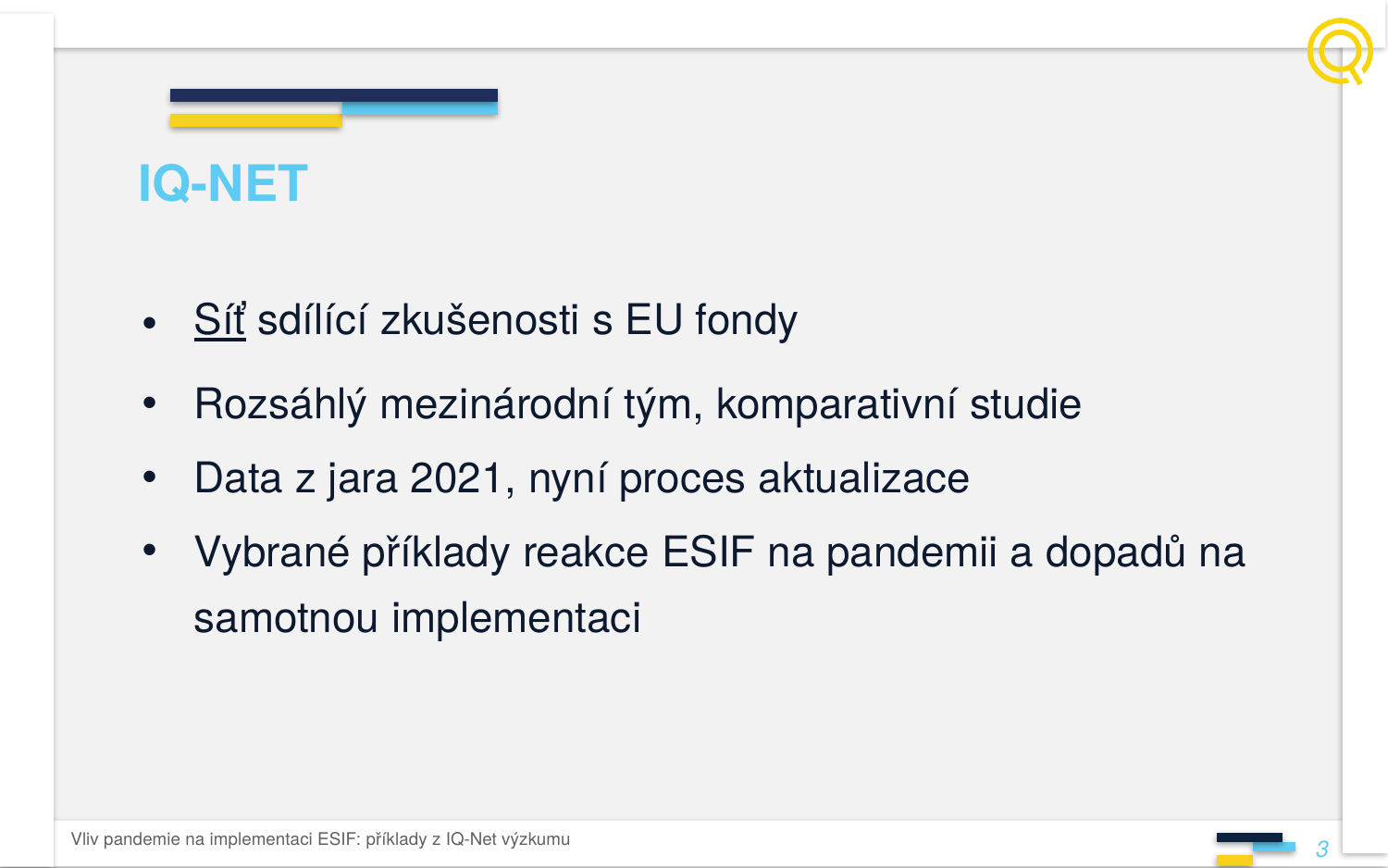

Iq-net
Síť sdílící zkušenosti s EU fondy
Rozsáhlý mezinárodní tým, komparativní studie
Data z jara 2021, nyní proces aktualizace
Vybrané příklady reakce ESIF na pandemii a dopadů na samotnou implementaci

Vliv pandemie na implementaci ESIF: příklady z IQ-Net výzkumu

3